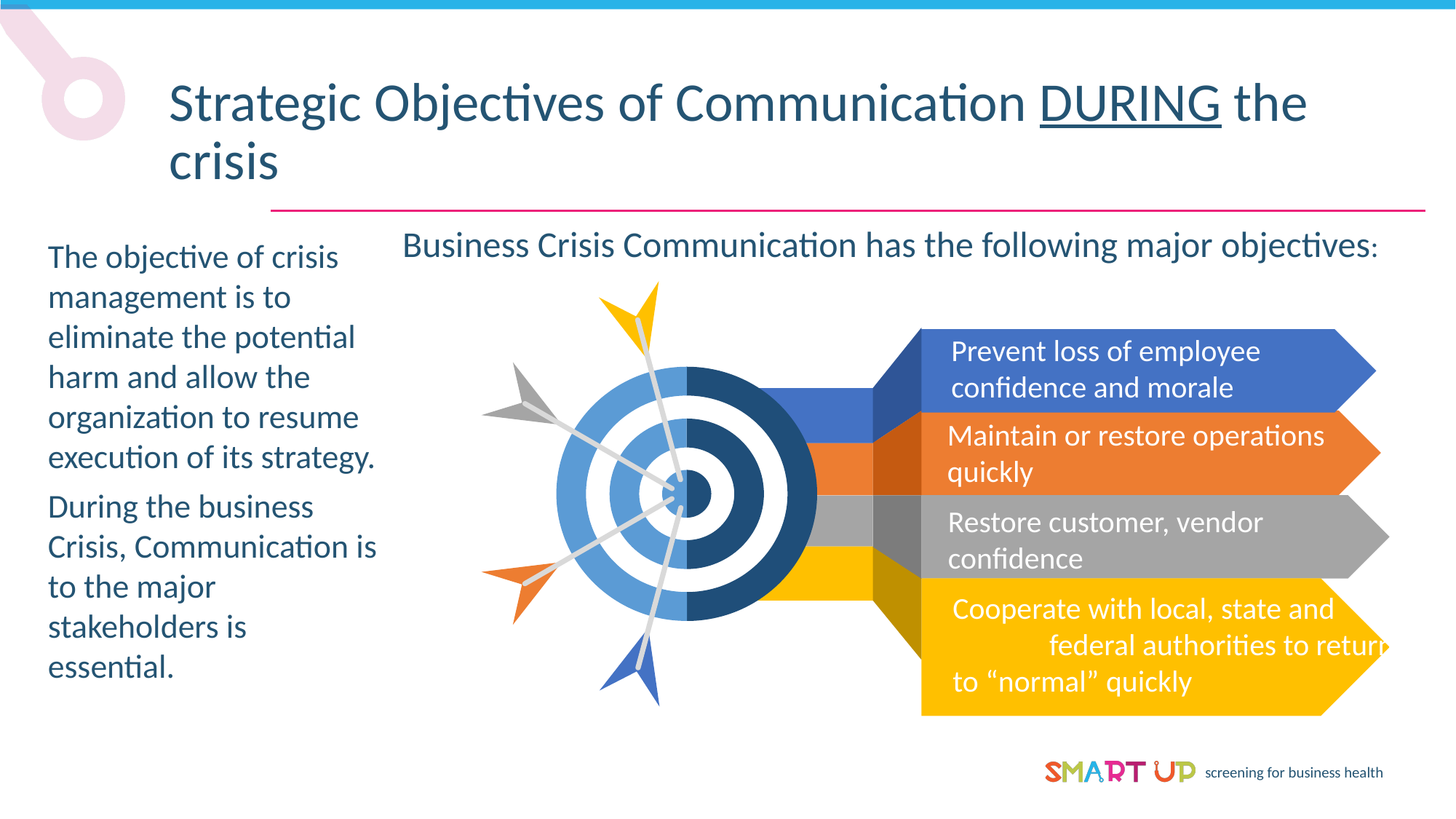

Strategic Objectives of Communication DURING the crisis
Business Crisis Communication has the following major objectives:
The objective of crisis management is to eliminate the potential harm and allow the organization to resume execution of its strategy.
During the business Crisis, Communication is to the major stakeholders is essential.

Prevent loss of employee confidence and morale

Maintain or restore operations quickly

Restore customer, vendor confidence

Cooperate with local, state and                           federal authorities to return to “normal” quickly